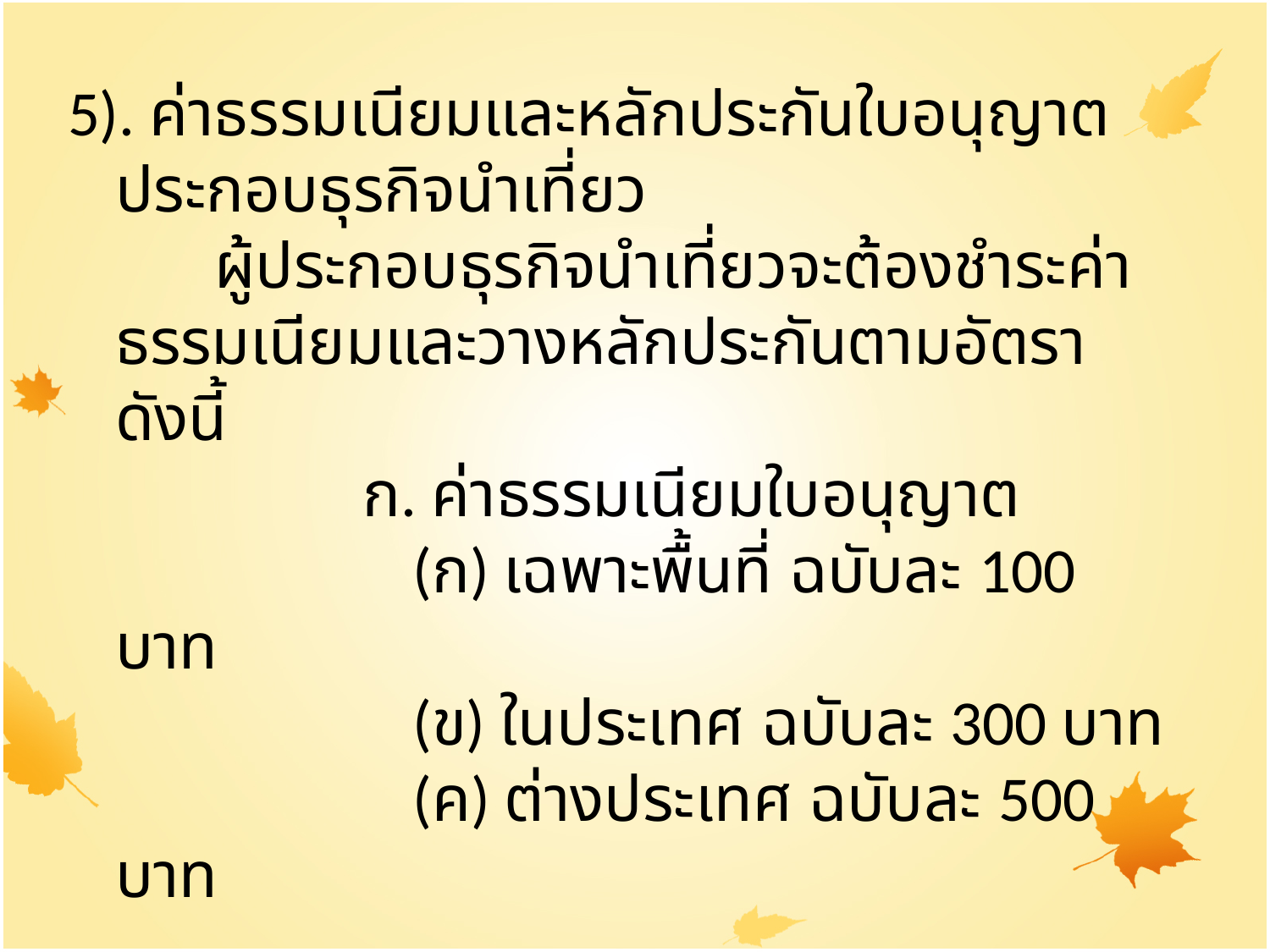

5). ค่าธรรมเนียมและหลักประกันใบอนุญาตประกอบธุรกิจนำเที่ยว
      ผู้ประกอบธุรกิจนำเที่ยวจะต้องชำระค่าธรรมเนียมและวางหลักประกันตามอัตราดังนี้
               ก. ค่าธรรมเนียมใบอนุญาต
                  (ก) เฉพาะพื้นที่ ฉบับละ 100 บาท
                  (ข) ในประเทศ ฉบับละ 300 บาท
                  (ค) ต่างประเทศ ฉบับละ 500 บาท